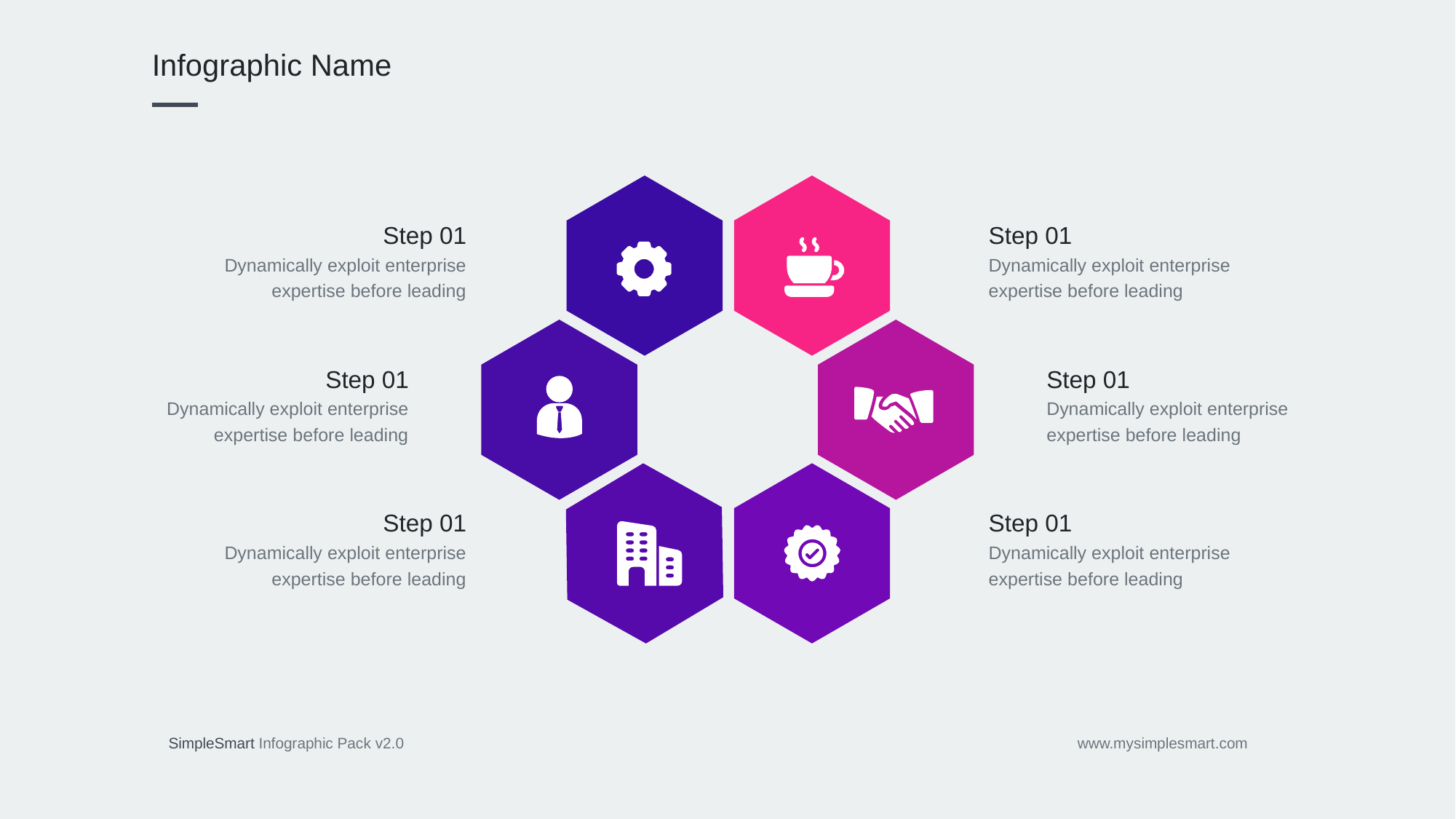

Infographic Name

Step 01
Dynamically exploit enterprise
expertise before leading
Step 01
Dynamically exploit enterprise
expertise before leading
Step 01
Dynamically exploit enterprise
expertise before leading
Step 01
Dynamically exploit enterprise
expertise before leading
Step 01
Dynamically exploit enterprise
expertise before leading
Step 01
Dynamically exploit enterprise
expertise before leading
30